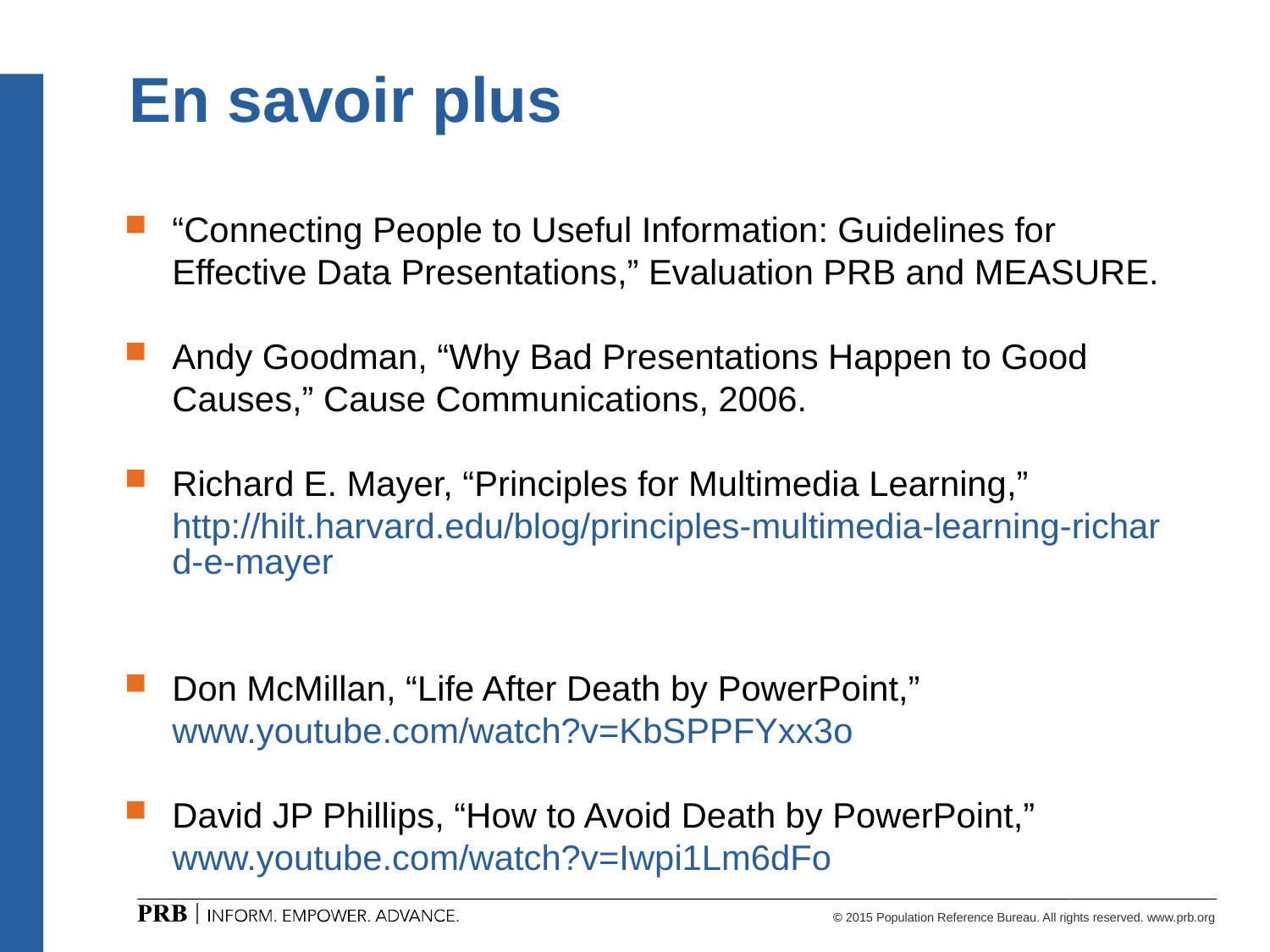

# En savoir plus
“Connecting People to Useful Information: Guidelines for Effective Data Presentations,” Evaluation PRB and MEASURE.
Andy Goodman, “Why Bad Presentations Happen to Good Causes,” Cause Communications, 2006.
Richard E. Mayer, “Principles for Multimedia Learning,” http://hilt.harvard.edu/blog/principles-multimedia-learning-richard-e-mayer
Don McMillan, “Life After Death by PowerPoint,” www.youtube.com/watch?v=KbSPPFYxx3o
David JP Phillips, “How to Avoid Death by PowerPoint,” www.youtube.com/watch?v=Iwpi1Lm6dFo